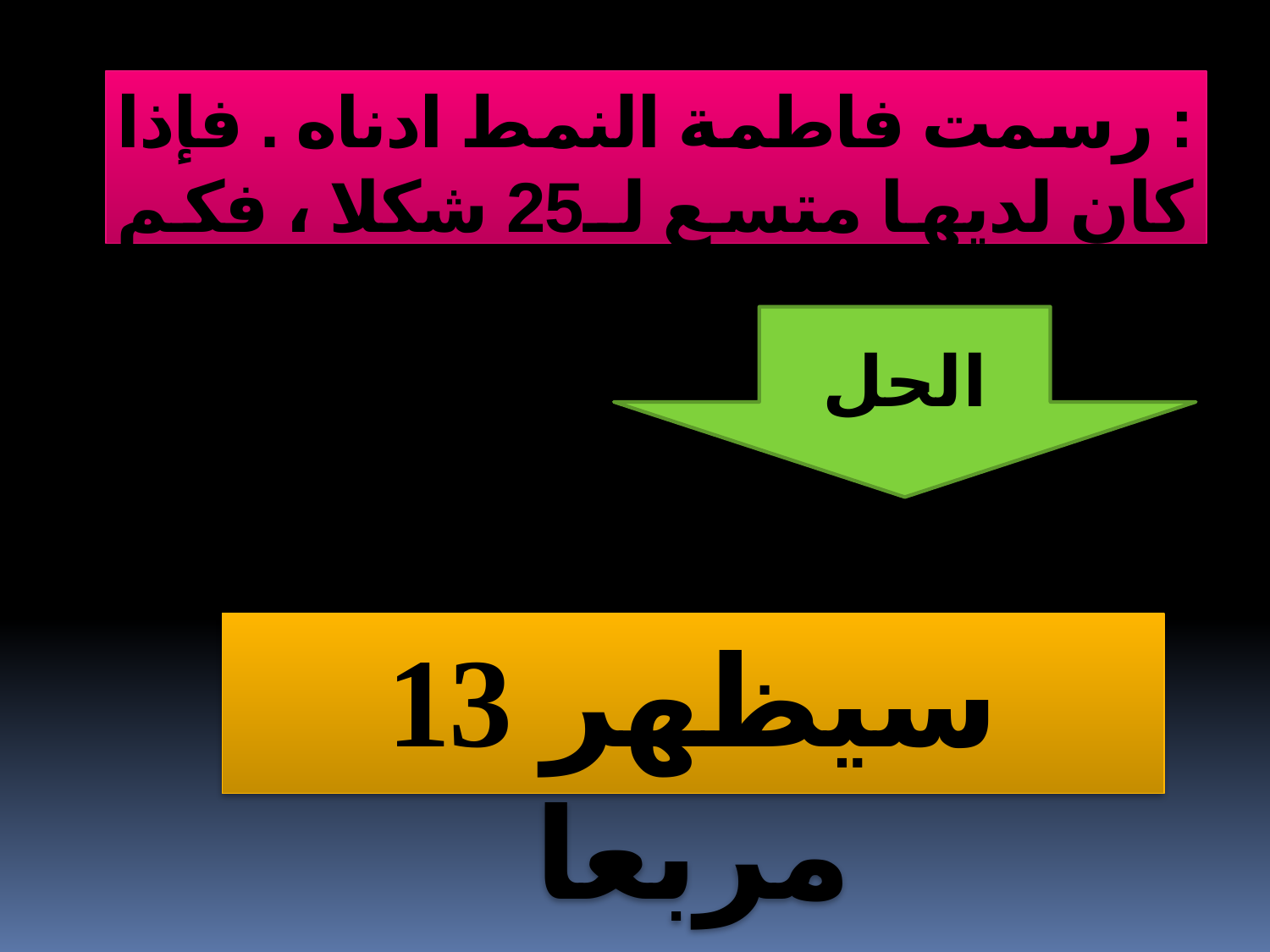

: رسمت فاطمة النمط ادناه . فإذا كان لديها متسع لـ25 شكلا ، فكم مربعا سيظهر فى الرسم كله ؟
الحل
سيظهر 13 مربعا